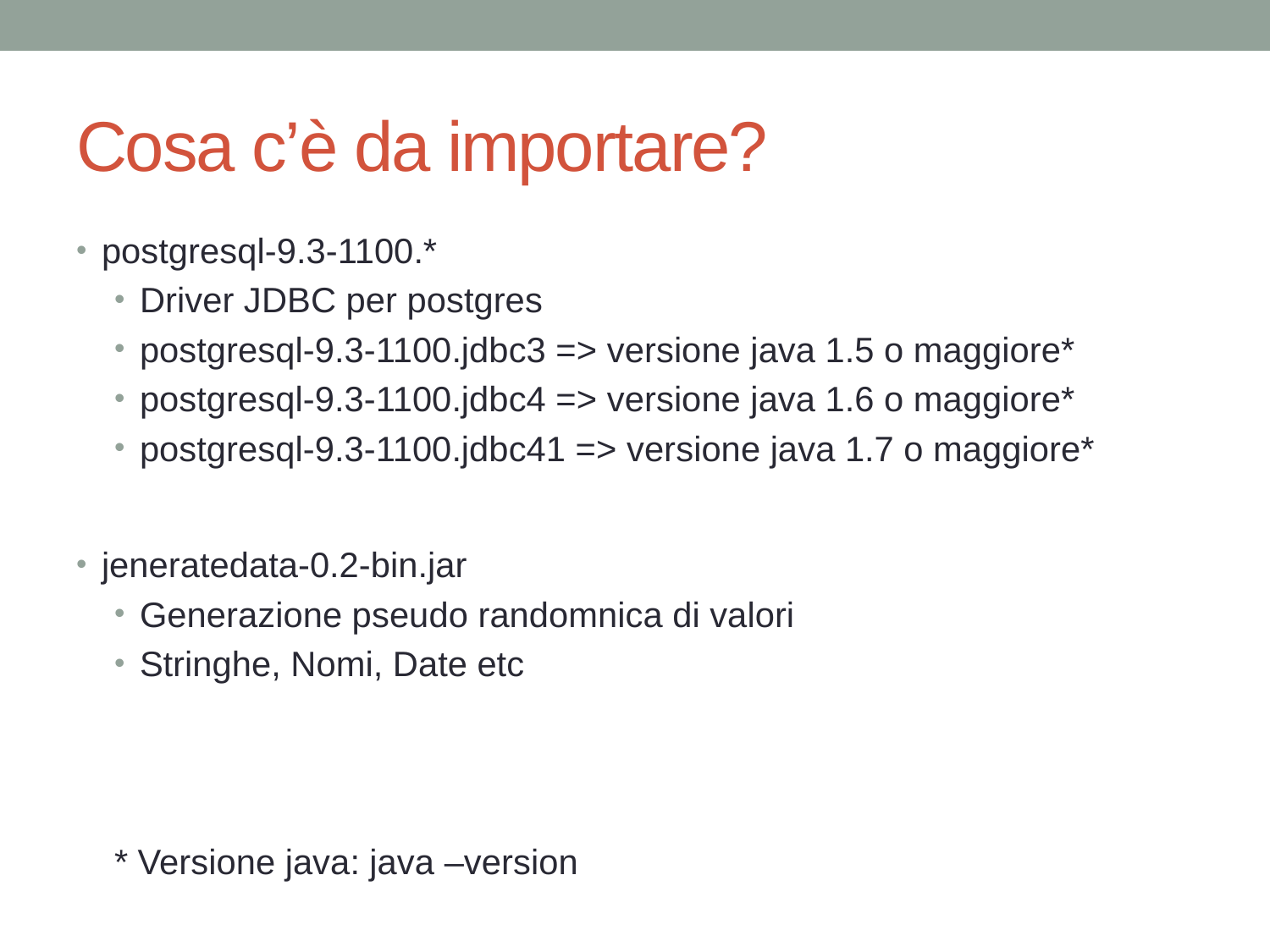

# Cosa c’è da importare?
postgresql-9.3-1100.*
Driver JDBC per postgres
postgresql-9.3-1100.jdbc3 => versione java 1.5 o maggiore*
postgresql-9.3-1100.jdbc4 => versione java 1.6 o maggiore*
postgresql-9.3-1100.jdbc41 => versione java 1.7 o maggiore*

jeneratedata-0.2-bin.jar
Generazione pseudo randomnica di valori
Stringhe, Nomi, Date etc

* Versione java: java –version